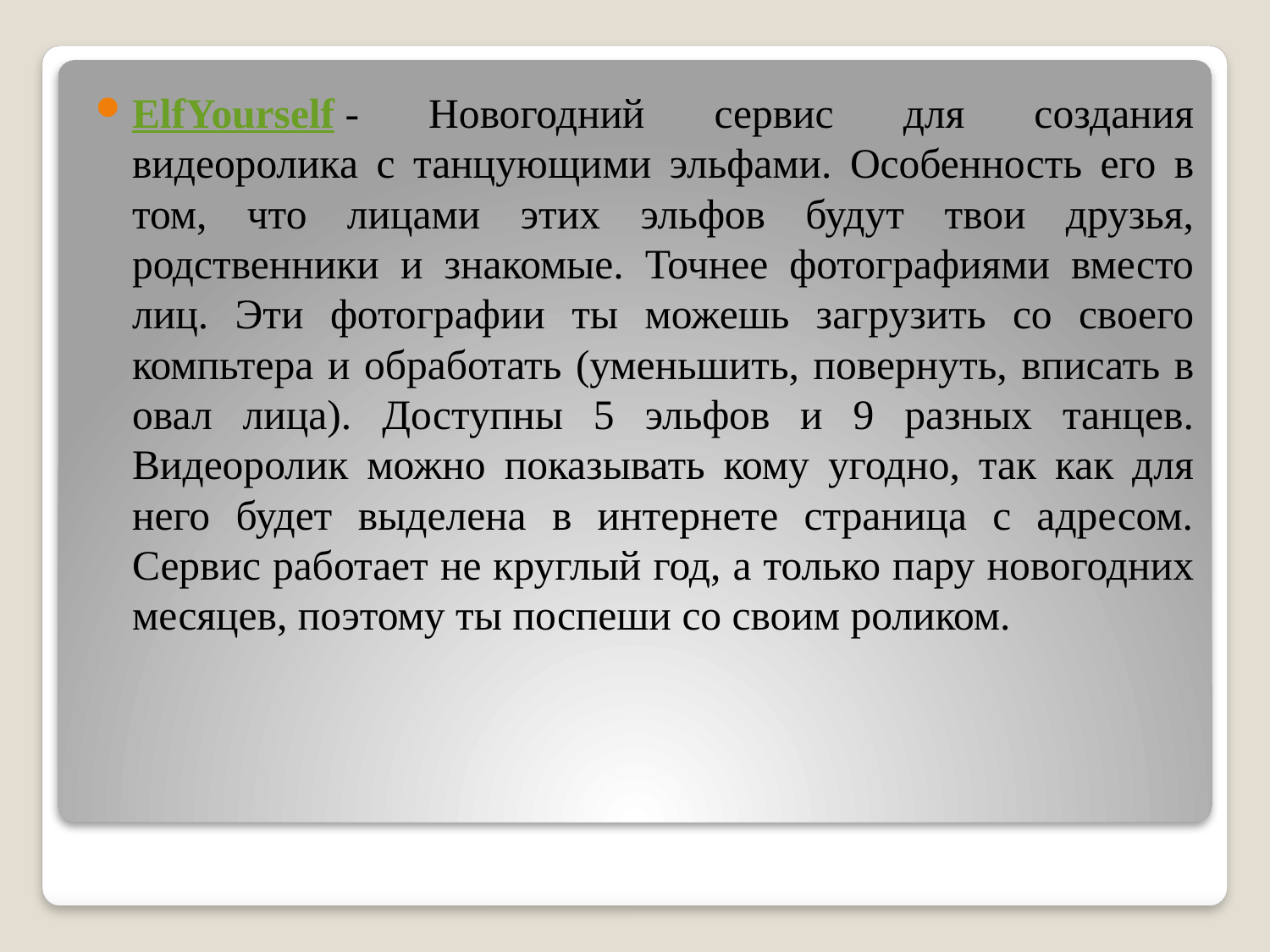

ElfYourself - Новогодний сервис для создания видеоролика с танцующими эльфами. Особенность его в том, что лицами этих эльфов будут твои друзья, родственники и знакомые. Точнее фотографиями вместо лиц. Эти фотографии ты можешь загрузить со своего компьтера и обработать (уменьшить, повернуть, вписать в овал лица). Доступны 5 эльфов и 9 разных танцев. Видеоролик можно показывать кому угодно, так как для него будет выделена в интернете страница с адресом.
Сервис работает не круглый год, а только пару новогодних месяцев, поэтому ты поспеши со своим роликом.